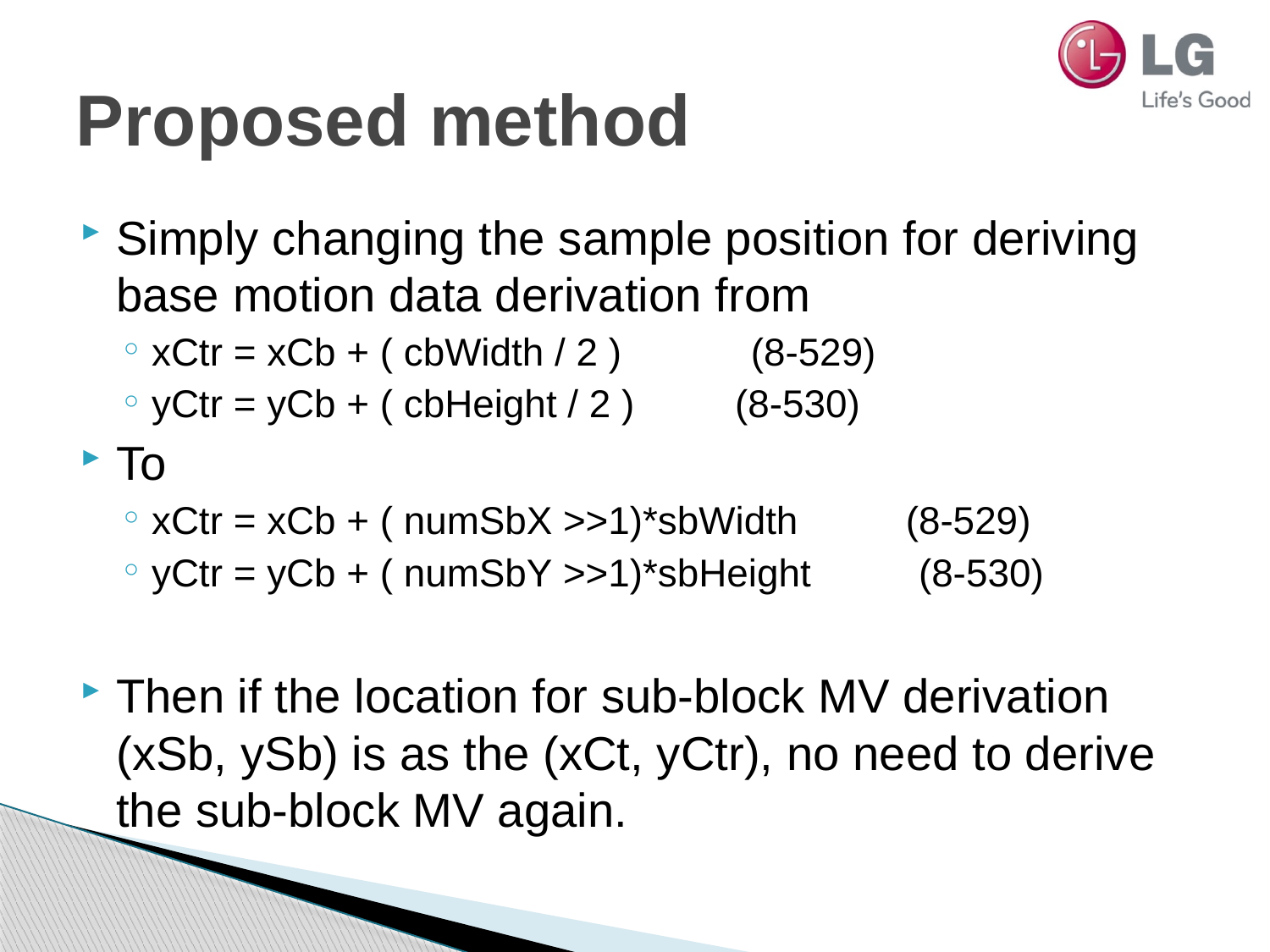

# Proposed method

Simply changing the sample position for deriving base motion data derivation from
xCtr = xCb + ( cbWidth / 2 )            (8‑529)
yCtr = yCb + ( cbHeight / 2 )	       (8‑530)
To
xCtr = xCb + ( numSbX >>1)*sbWidth          (8‑529)
yCtr = yCb + ( numSbY >>1)*sbHeight          (8‑530)

Then if the location for sub-block MV derivation (xSb, ySb) is as the (xCt, yCtr), no need to derive the sub-block MV again.